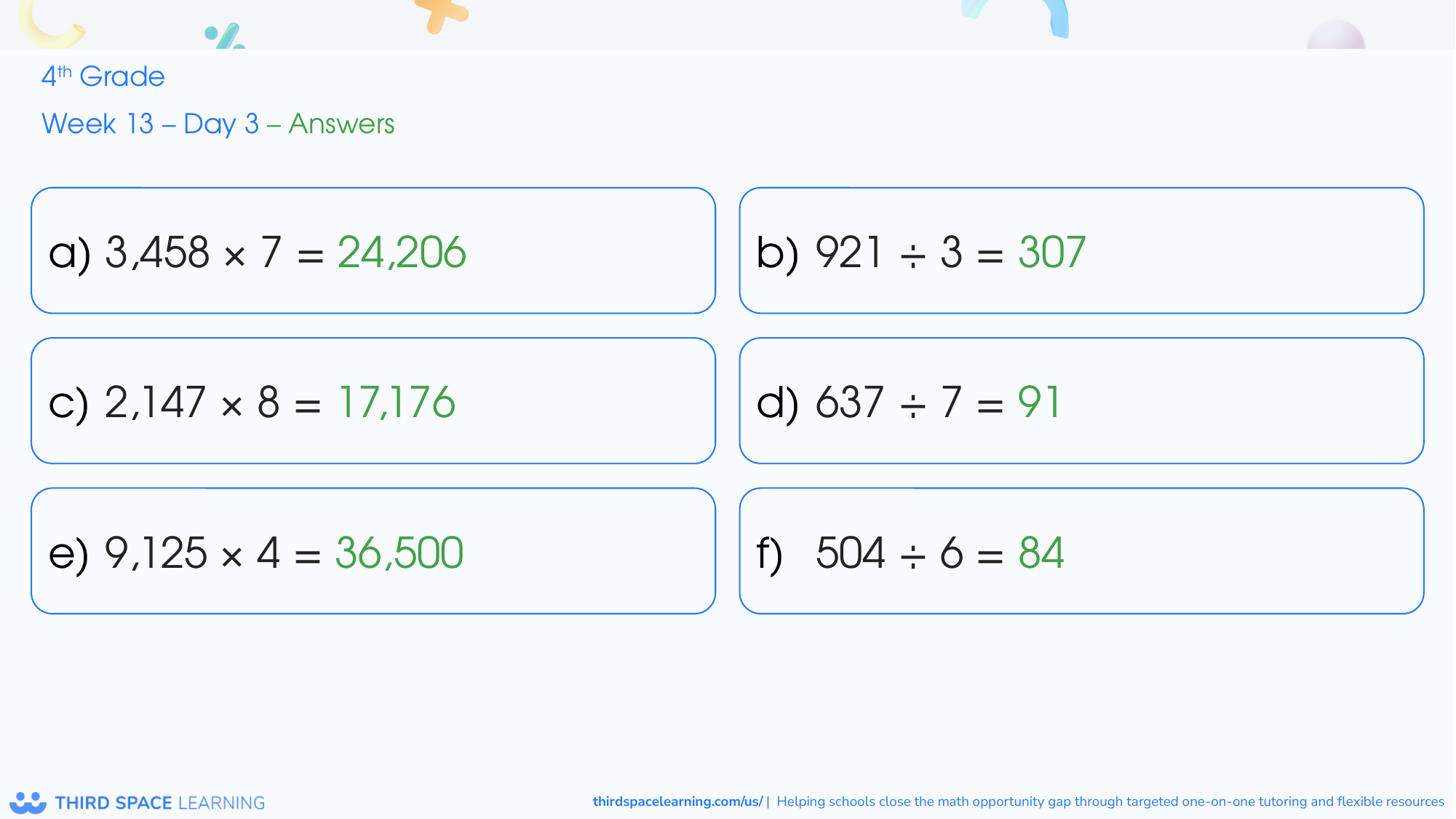

4th Grade
Week 13 – Day 3 – Answers
3,458 × 7 = 24,206
921 ÷ 3 = 307
2,147 × 8 = 17,176
637 ÷ 7 = 91
9,125 × 4 = 36,500
504 ÷ 6 = 84